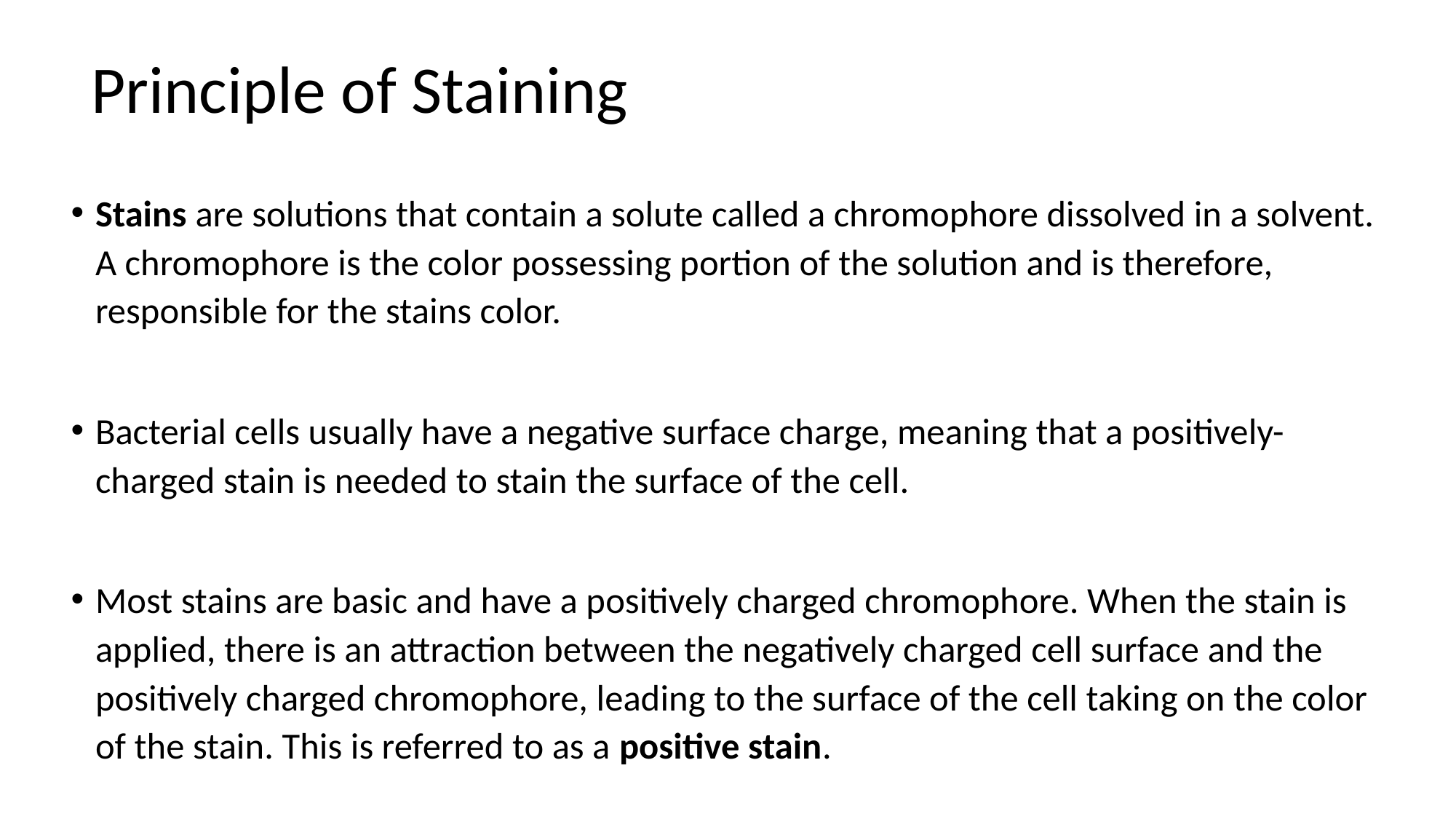

# Principle of Staining
Stains are solutions that contain a solute called a chromophore dissolved in a solvent. A chromophore is the color possessing portion of the solution and is therefore, responsible for the stains color.

Bacterial cells usually have a negative surface charge, meaning that a positively-charged stain is needed to stain the surface of the cell.

Most stains are basic and have a positively charged chromophore. When the stain is applied, there is an attraction between the negatively charged cell surface and the positively charged chromophore, leading to the surface of the cell taking on the color of the stain. This is referred to as a positive stain.